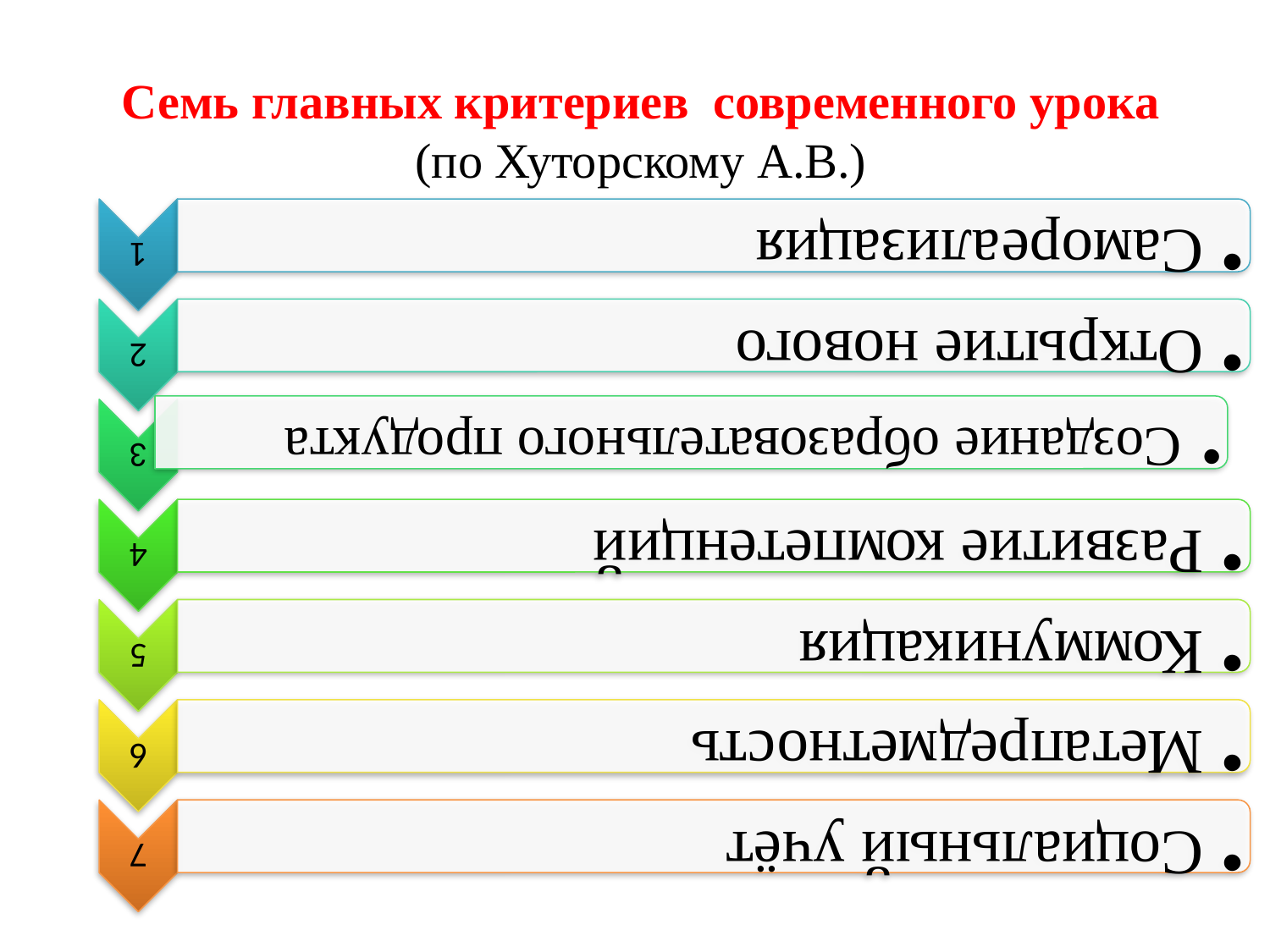

# Семь главных критериев  современного урока (по Хуторскому А.В.)
1
Самореализация
2
Открытие нового
3
Создание образовательного продукта
4
Развитие компетенций
5
Коммуникация
6
Метапредметность
7
Социальный учёт